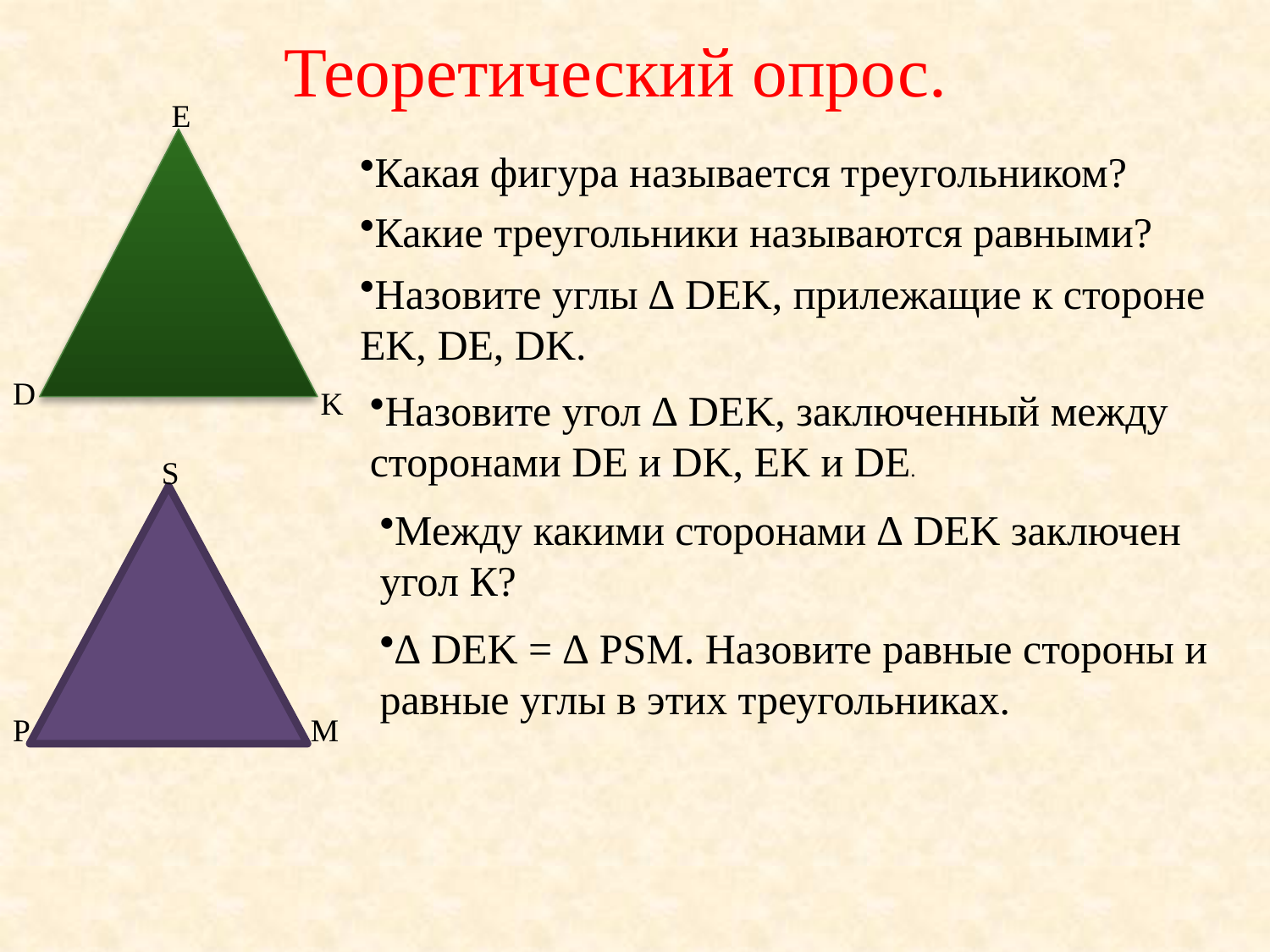

Теоретический опрос.
E

Какая фигура называется треугольником?
Какие треугольники называются равными?
Назовите углы ∆ DEK, прилежащие к стороне EK, DE, DK.
D
K
Назовите угол ∆ DEK, заключенный между     сторонами DE и DK, EK и DE.
S

Между какими сторонами ∆ DEK заключен угол К?
∆ DEK = ∆ PSM. Назовите равные стороны и равные углы в этих треугольниках.
P
M
8